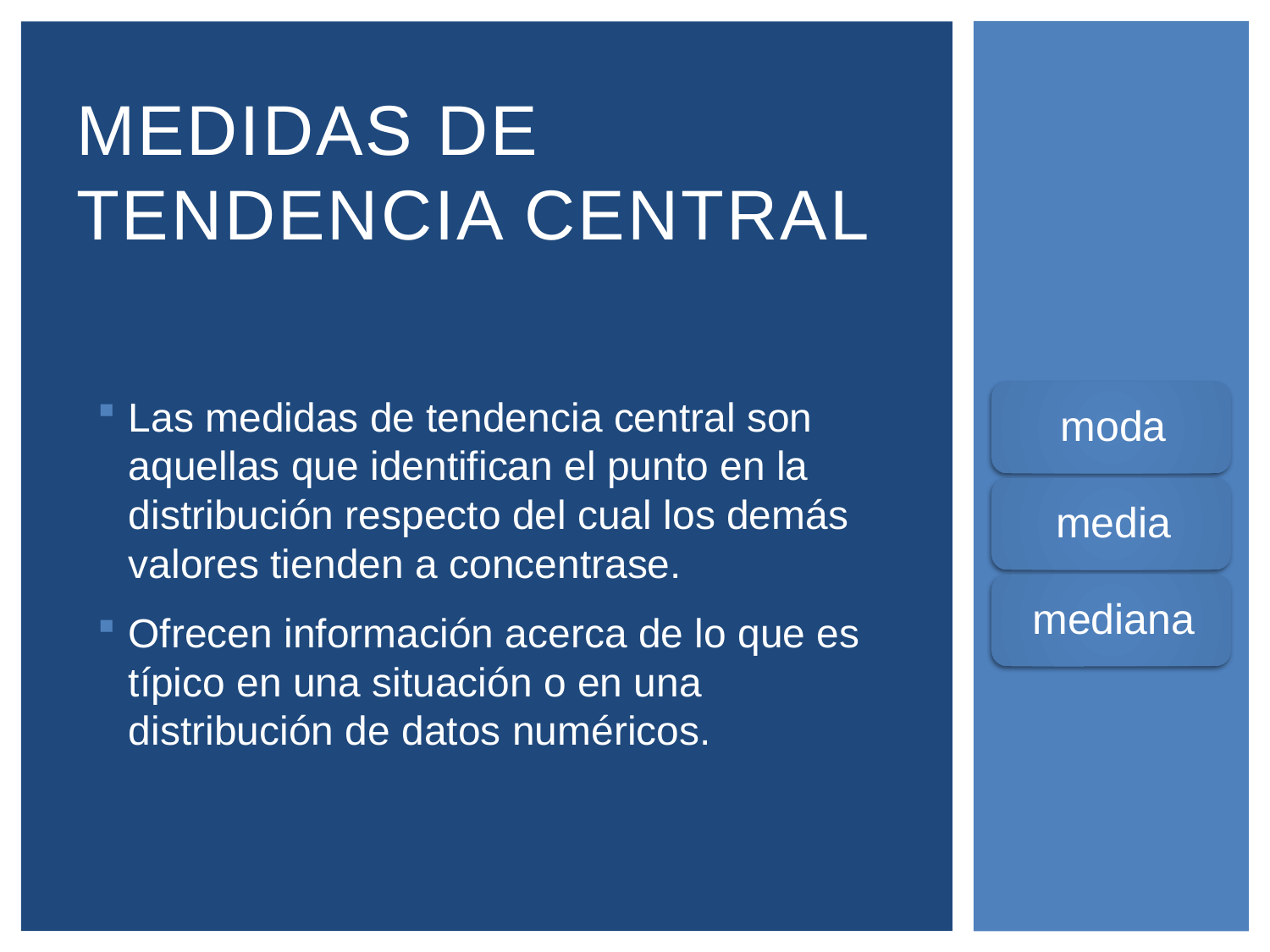

# Medidas de tendencia central
Las medidas de tendencia central son aquellas que identifican el punto en la distribución respecto del cual los demás valores tienden a concentrase.
Ofrecen información acerca de lo que es típico en una situación o en una distribución de datos numéricos.

moda
media
mediana